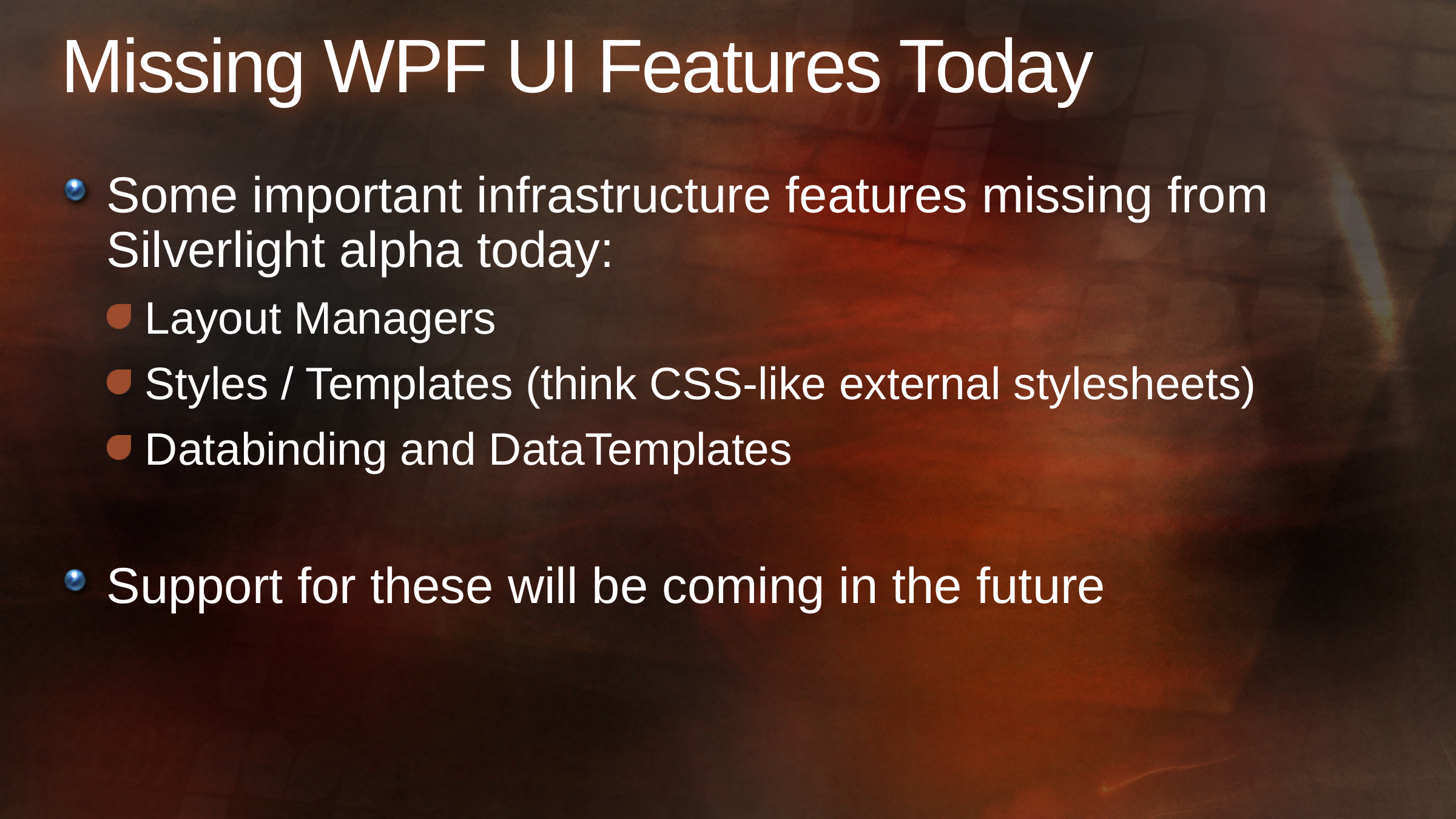

# Missing WPF UI Features Today
Some important infrastructure features missing from Silverlight alpha today:
Layout Managers
Styles / Templates (think CSS-like external stylesheets)
Databinding and DataTemplates

Support for these will be coming in the future